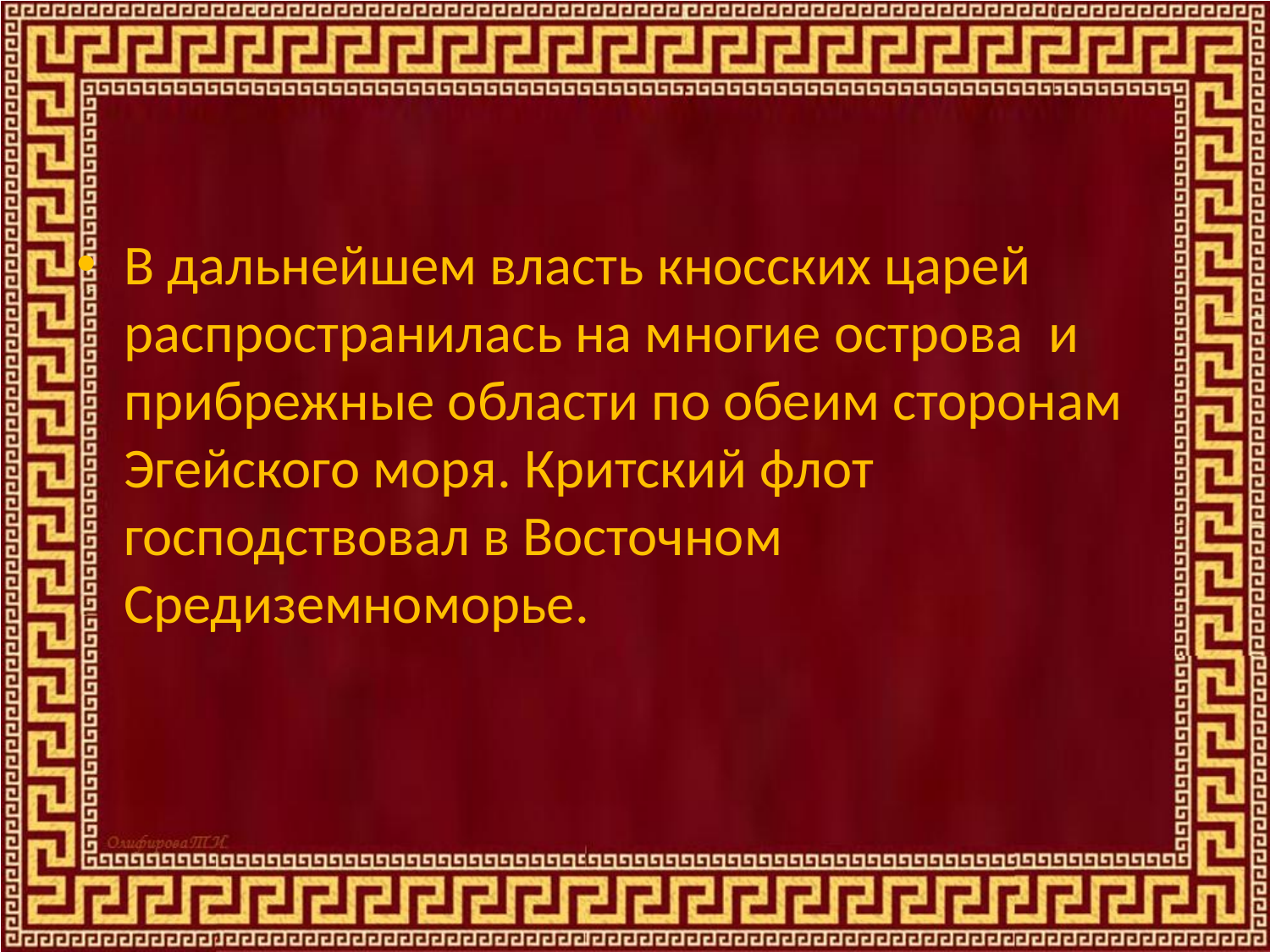

В дальнейшем власть кносских царей распространилась на многие острова  и прибрежные области по обеим сторонам Эгейского моря. Критский флот господствовал в Восточном Средиземноморье.